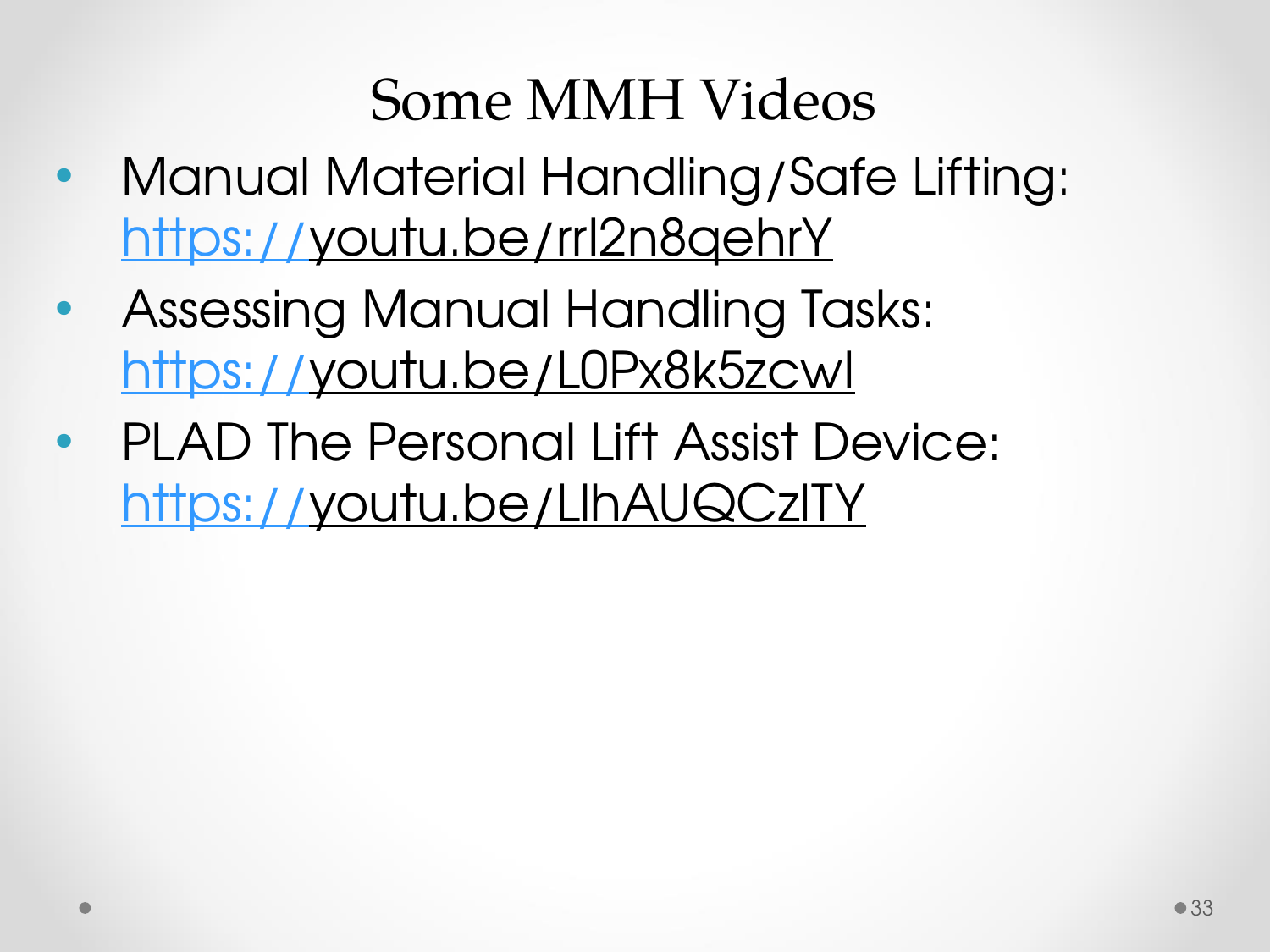

# Some MMH Videos

Manual Material Handling/Safe Lifting:
https://youtu.be/rrI2n8qehrY
Assessing Manual Handling Tasks:
https://youtu.be/L0Px8k5zcwI
PLAD The Personal Lift Assist Device:
https://youtu.be/LlhAUQCzITY
33